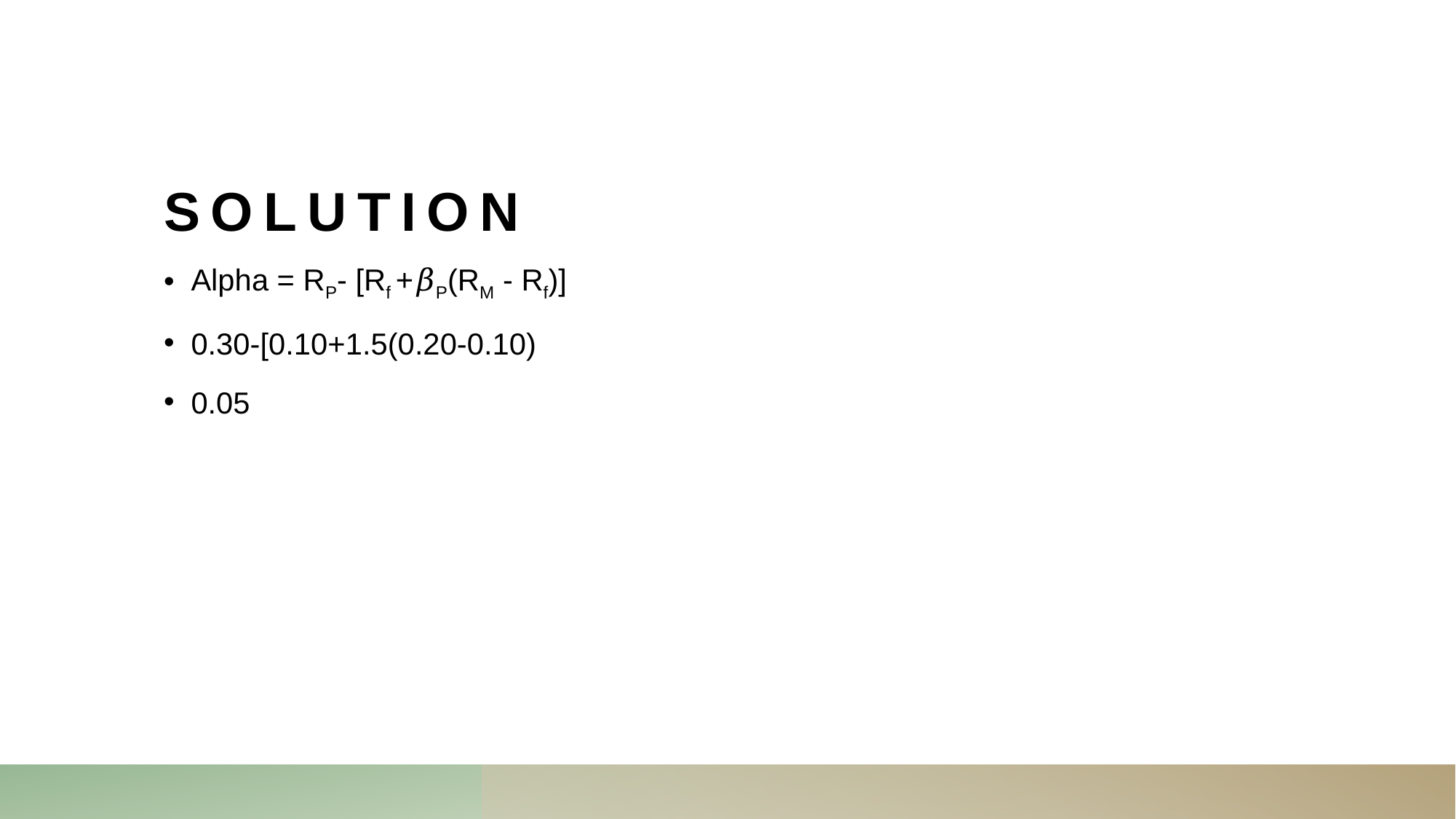

# solutıon
Alpha = RP- [Rf +𝛽P(RM - Rf)]
0.30-[0.10+1.5(0.20-0.10)
0.05